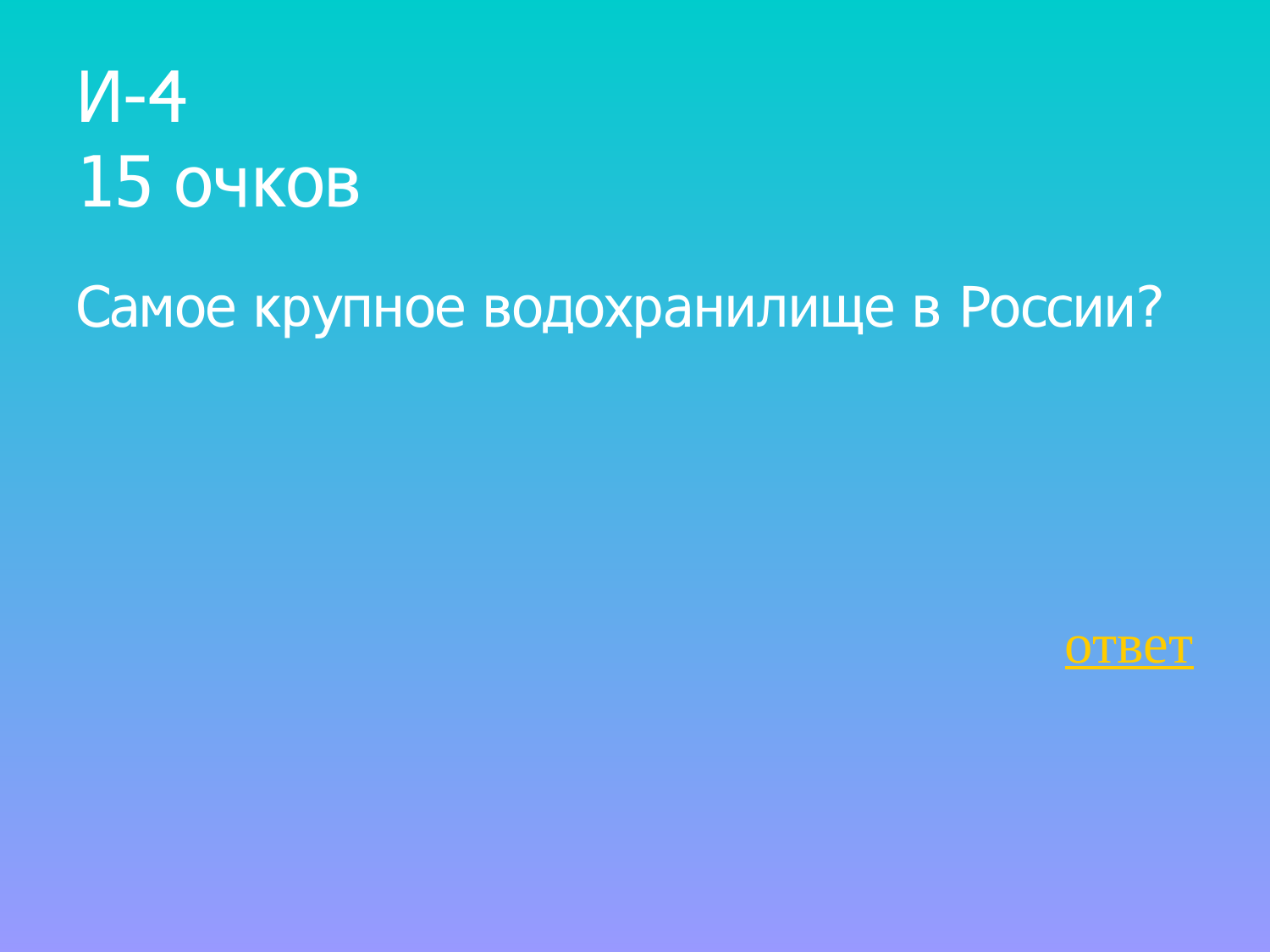

# И-4 15 очков
Самое крупное водохранилище в России?

ответ